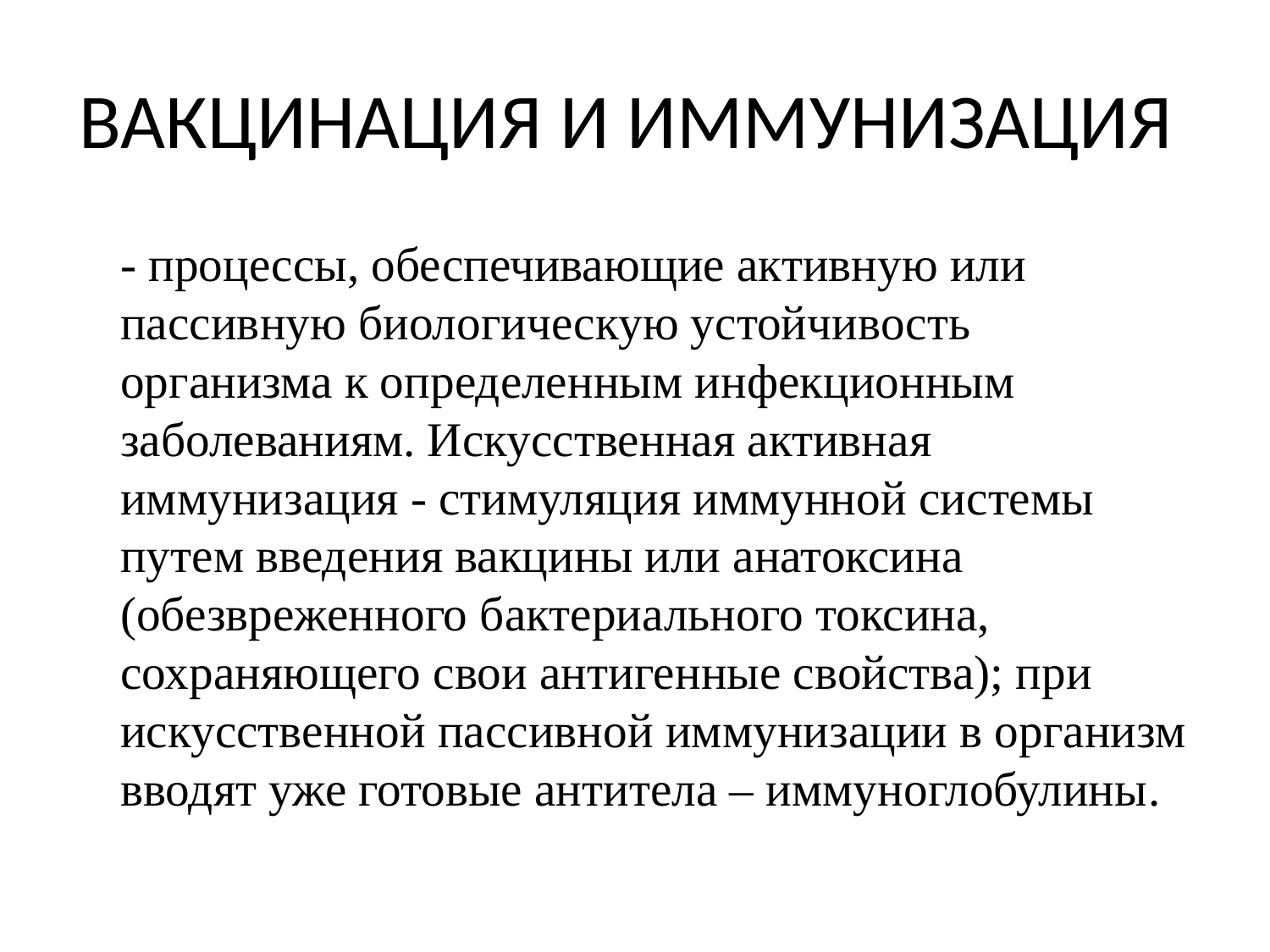

# ВАКЦИНАЦИЯ И ИММУНИЗАЦИЯ
- процессы, обеспечивающие активную или пассивную биологическую устойчивость организма к определенным инфекционным заболеваниям. Искусственная активная иммунизация - стимуляция иммунной системы путем введения вакцины или анатоксина (обезвреженного бактериального токсина, сохраняющего свои антигенные свойства); при искусственной пассивной иммунизации в организм вводят уже готовые антитела – иммуноглобулины.